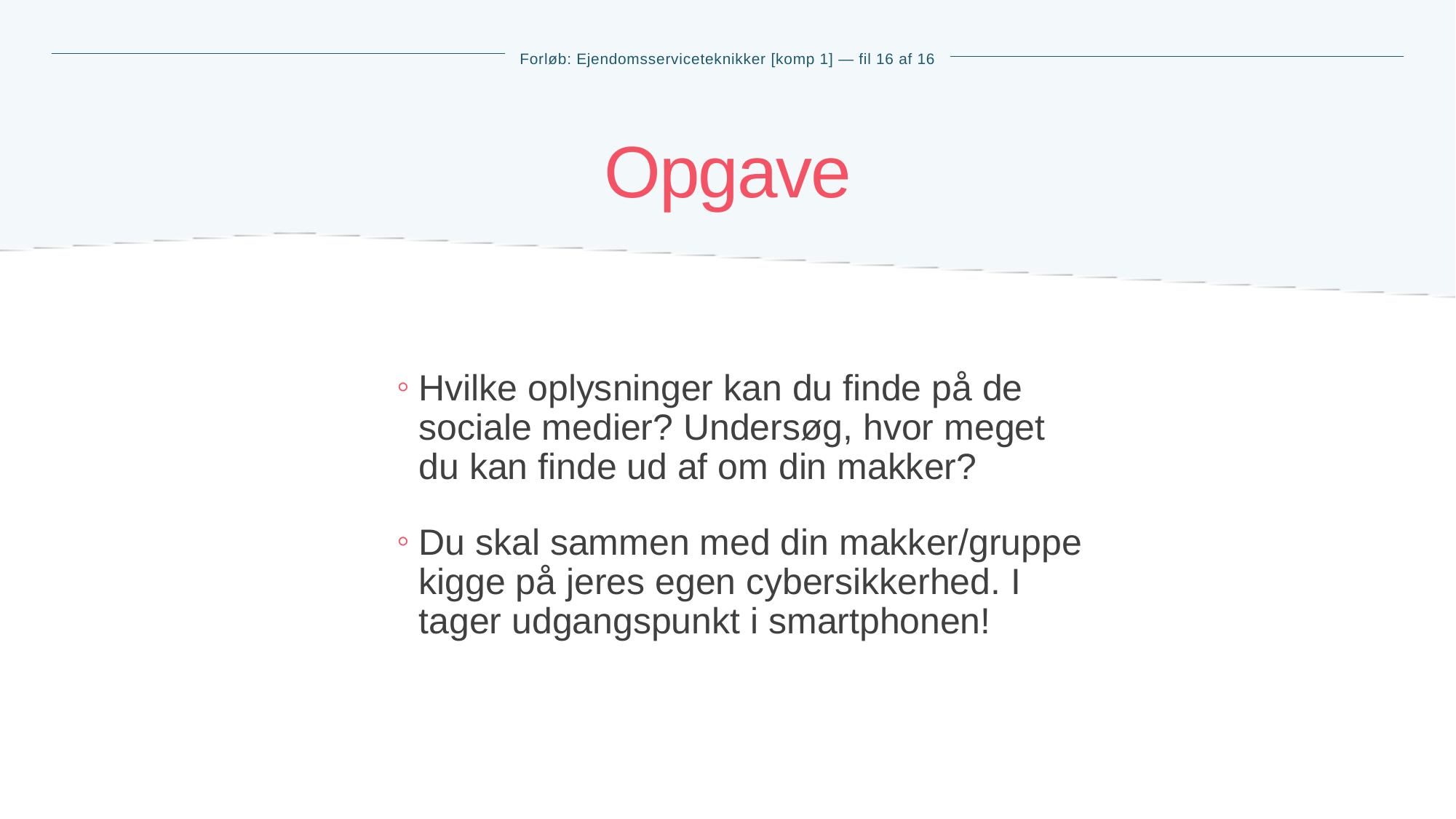

Opgave
Hvilke oplysninger kan du finde på de sociale medier? Undersøg, hvor meget du kan finde ud af om din makker?
Du skal sammen med din makker/gruppe kigge på jeres egen cybersikkerhed. I tager udgangspunkt i smartphonen!